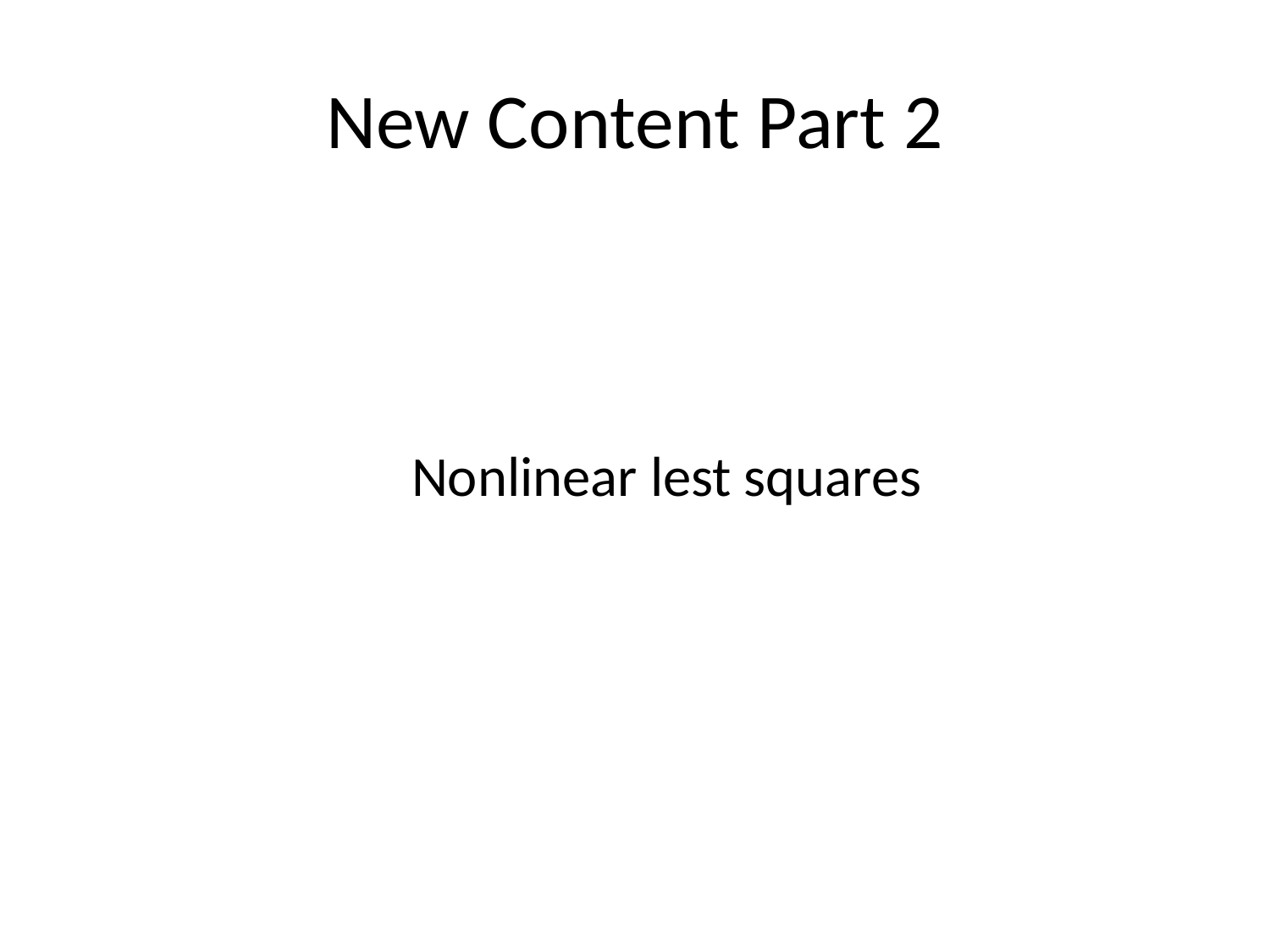

# New Content Part 2
Nonlinear lest squares